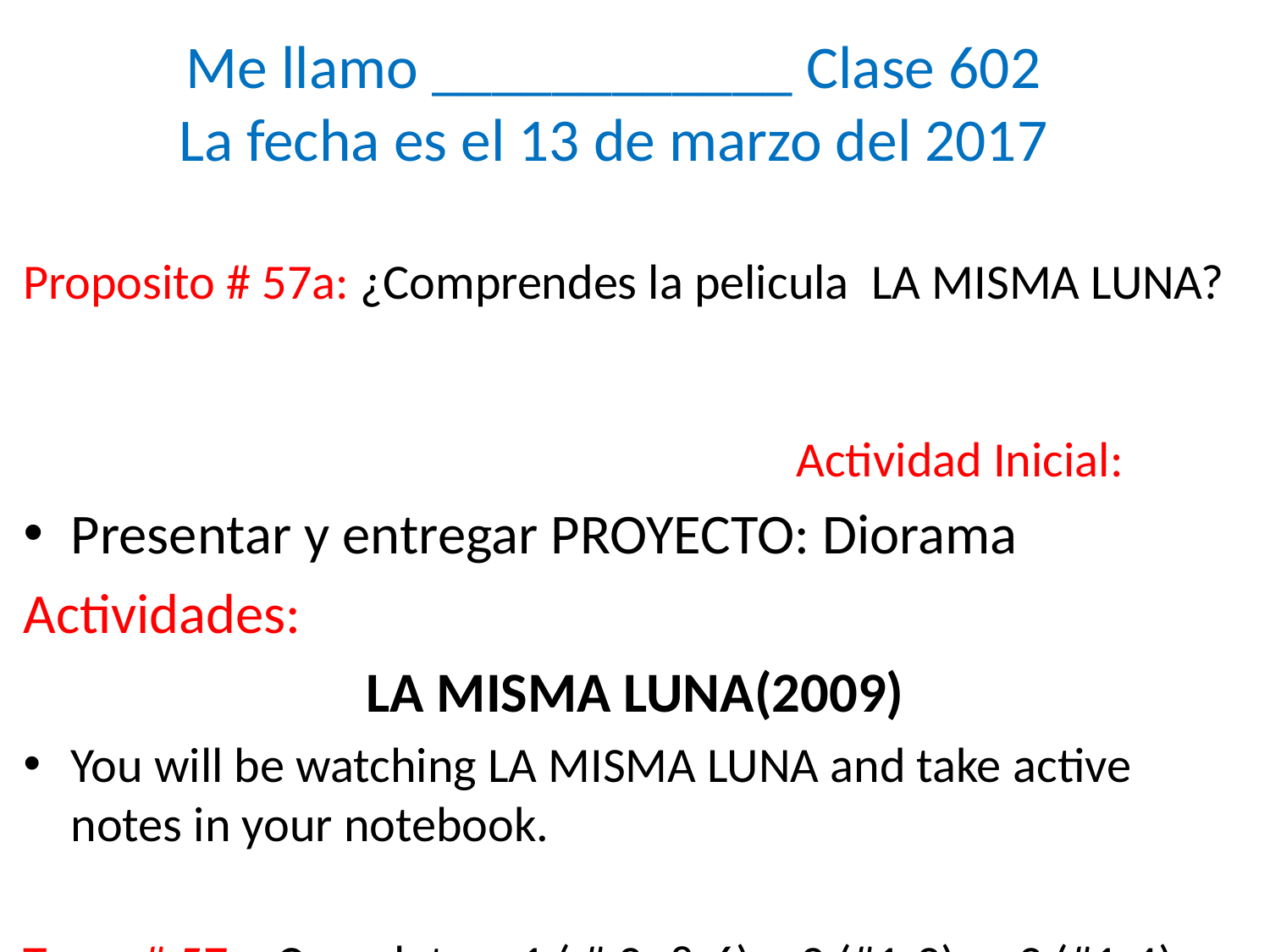

# Me llamo ____________ Clase 602 La fecha es el 13 de marzo del 2017
Proposito # 57a: ¿Comprendes la pelicula  LA MISMA LUNA?                                                                                                                                                                                                                                                                                                    Actividad Inicial:
Presentar y entregar PROYECTO: Diorama
Actividades:
LA MISMA LUNA(2009)
You will be watching LA MISMA LUNA and take active notes in your notebook.

Tarea # 57a: Complete p.1 ( # 3, & 6), p2 (#1-2), p.3 (#1-4), p.4 (1-13)